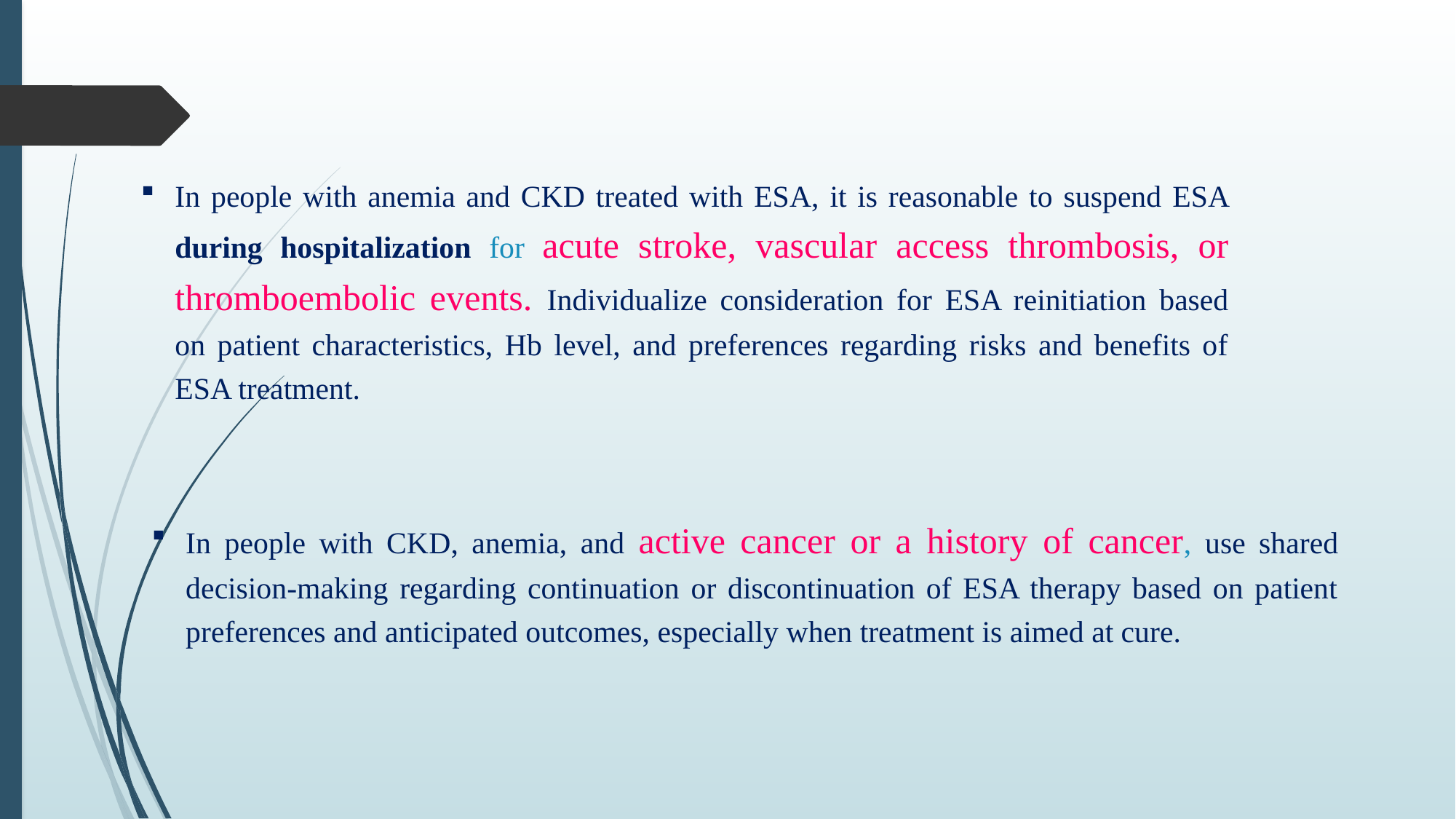

In people with anemia and CKD treated with ESA, it is reasonable to suspend ESA during hospitalization for acute stroke, vascular access thrombosis, or thromboembolic events. Individualize consideration for ESA reinitiation based on patient characteristics, Hb level, and preferences regarding risks and benefits of ESA treatment.
In people with CKD, anemia, and active cancer or a history of cancer, use shared decision-making regarding continuation or discontinuation of ESA therapy based on patient preferences and anticipated outcomes, especially when treatment is aimed at cure.